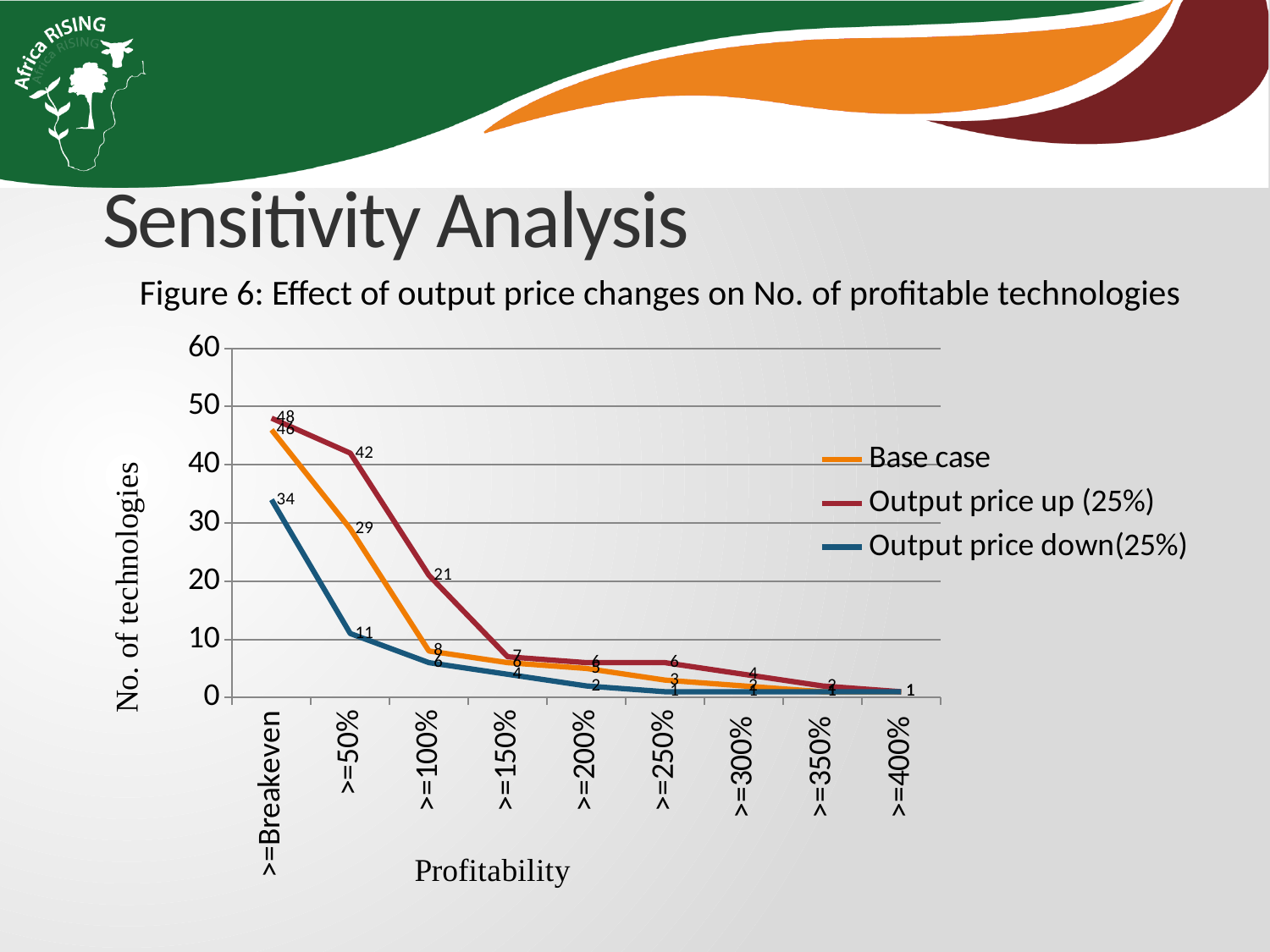

# Sensitivity Analysis
Figure 6: Effect of output price changes on No. of profitable technologies

### Chart

| Category | Base case | Output price up (25%) | Output price down(25%) |
|---|---|---|---|
| >=Breakeven | 46.0 | 48.0 | 34.0 |
| >=50% | 29.0 | 42.0 | 11.0 |
| >=100% | 8.0 | 21.0 | 6.0 |
| >=150% | 6.0 | 7.0 | 4.0 |
| >=200% | 5.0 | 6.0 | 2.0 |
| >=250% | 3.0 | 6.0 | 1.0 |
| >=300%  | 2.0 | 4.0 | 1.0 |
| >=350%  | 1.0 | 2.0 | 1.0 |
| >=400%  | 1.0 | 1.0 | 1.0 |